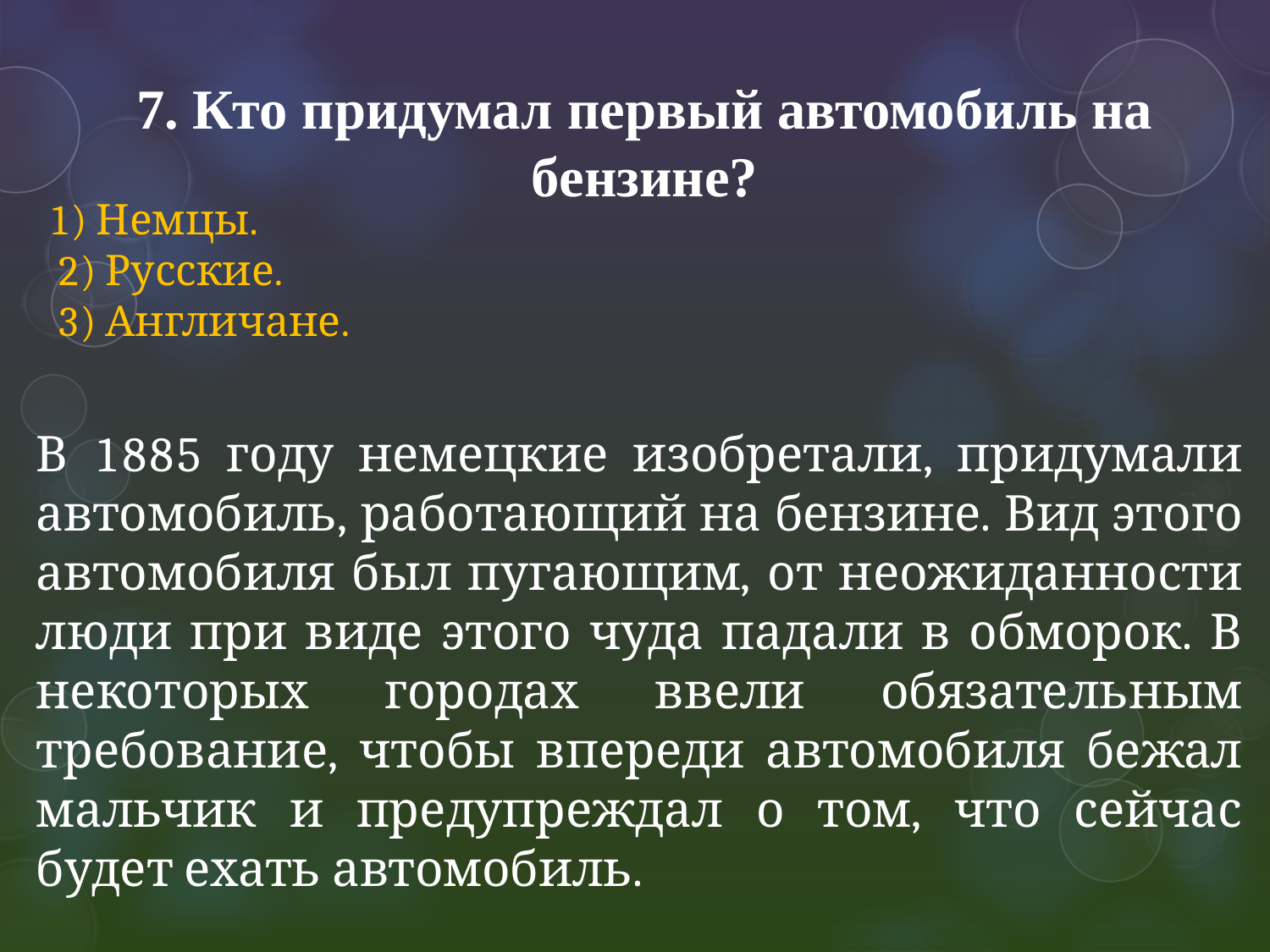

7. Кто придумал первый автомобиль на бензине?
1) Немцы.
 2) Русские.
 3) Англичане.
В 1885 году немецкие изобретали, придумали автомобиль, работающий на бензине. Вид этого автомобиля был пугающим, от неожиданности люди при виде этого чуда падали в обморок. В некоторых городах ввели обязательным требование, чтобы впереди автомобиля бежал мальчик и предупреждал о том, что сейчас будет ехать автомобиль.